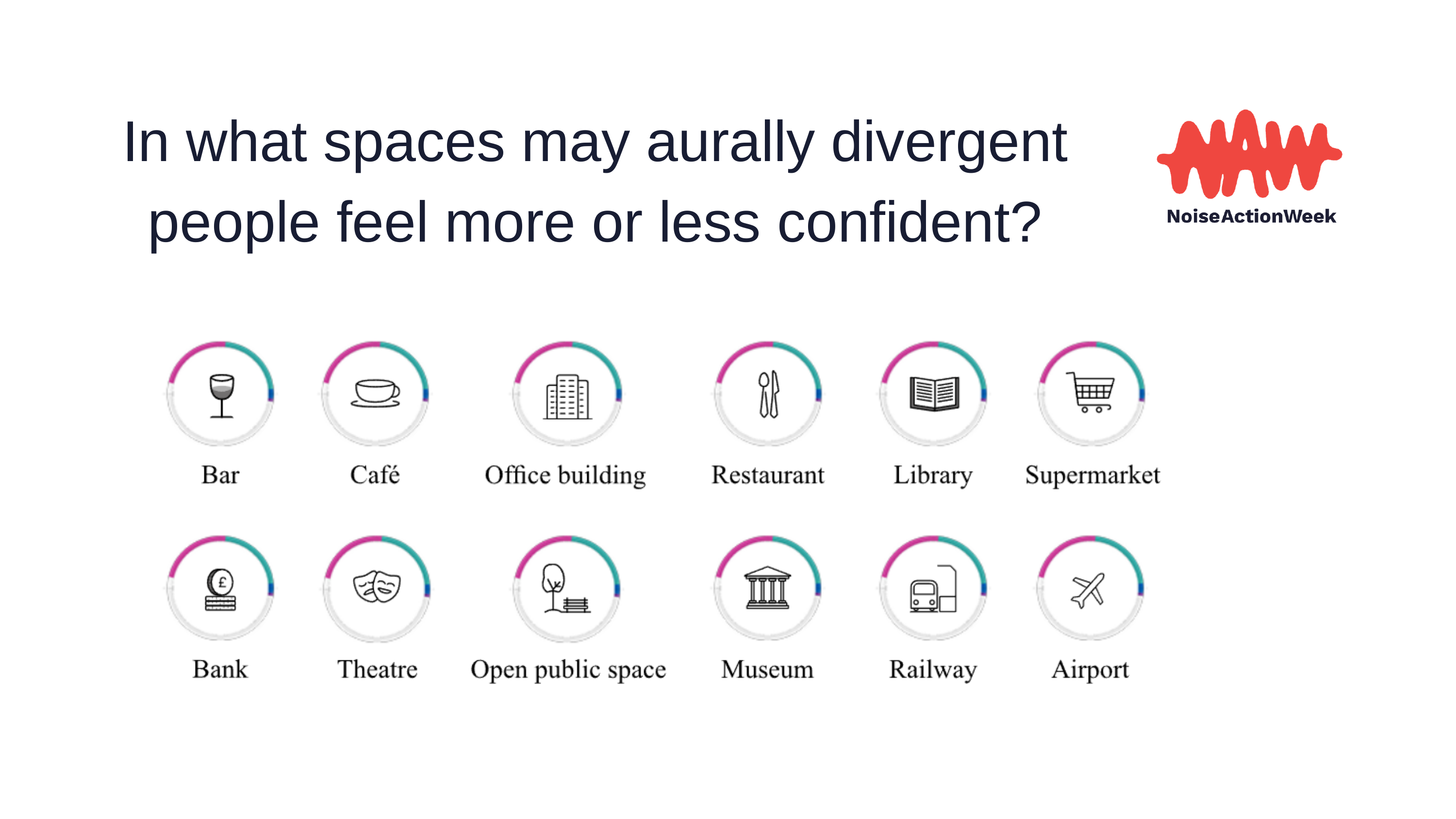

In what spaces may aurally divergent people feel more or less confident?